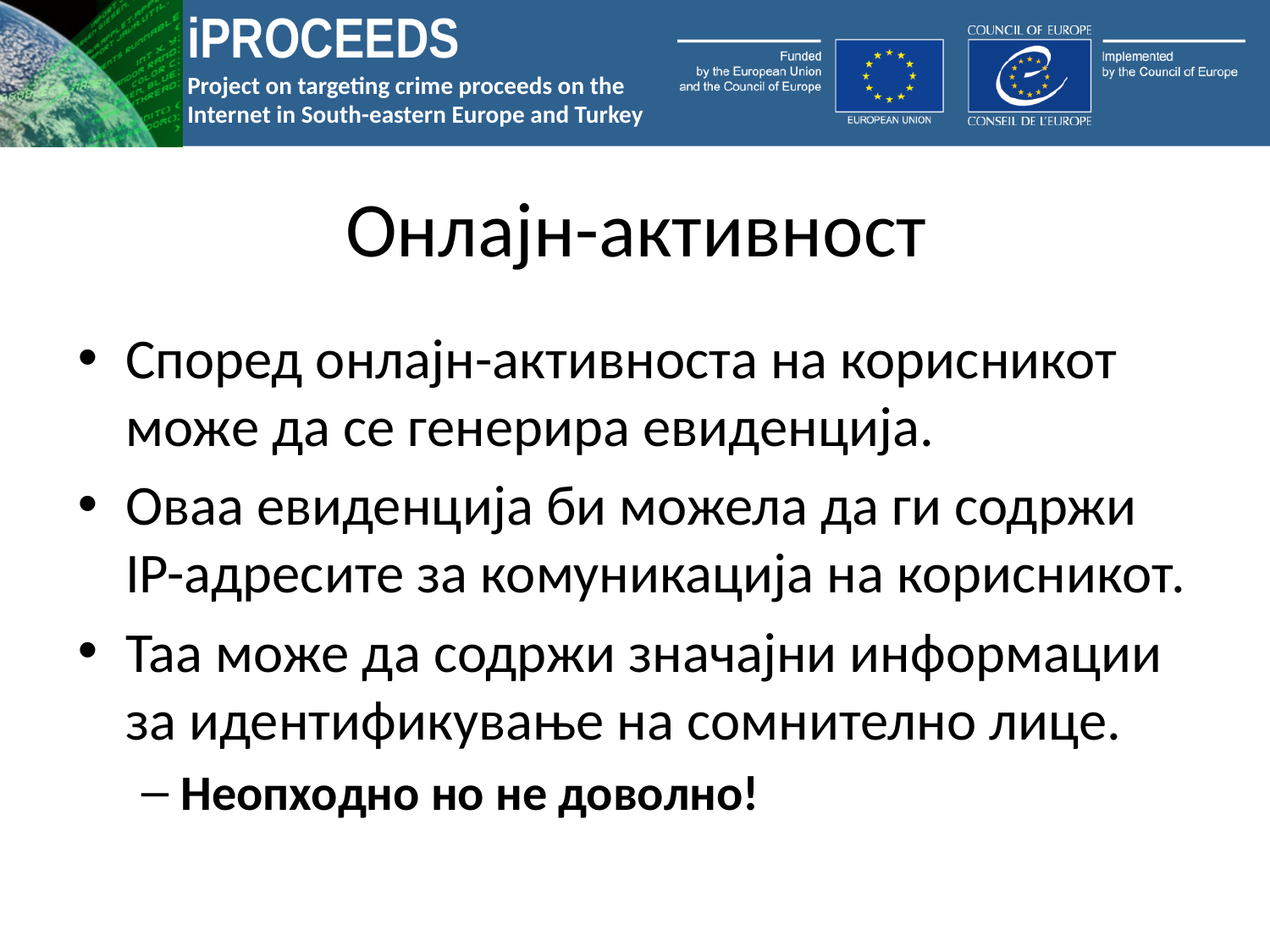

# Онлајн-активност
Според онлајн-активноста на корисникот може да се генерира евиденција.
Оваа евиденција би можела да ги содржи IP-адресите за комуникација на корисникот.
Таа може да содржи значајни информации за идентификување на сомнително лице.
Неопходно но не доволно!